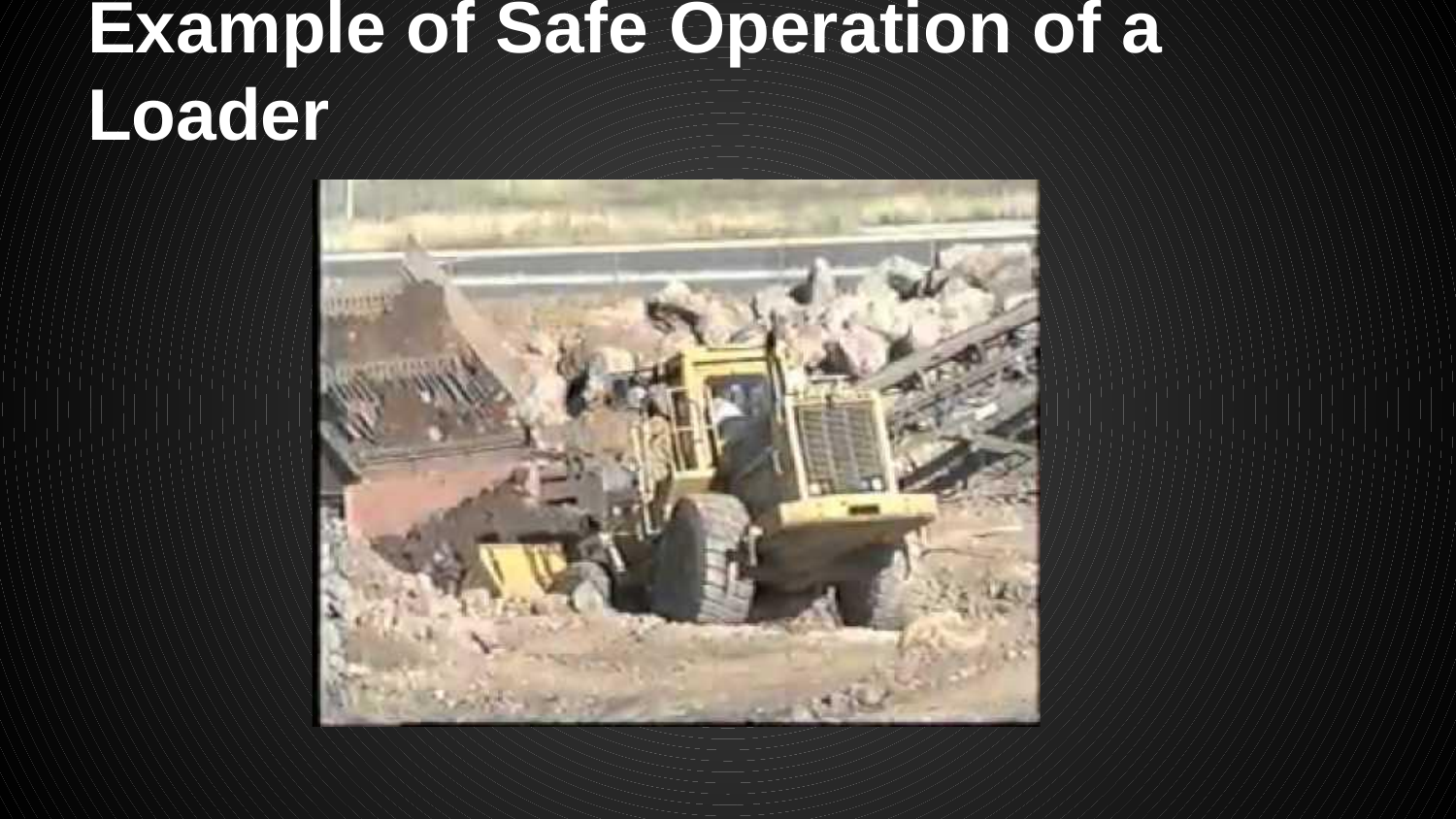

# Example of Safe Operation of a Loader